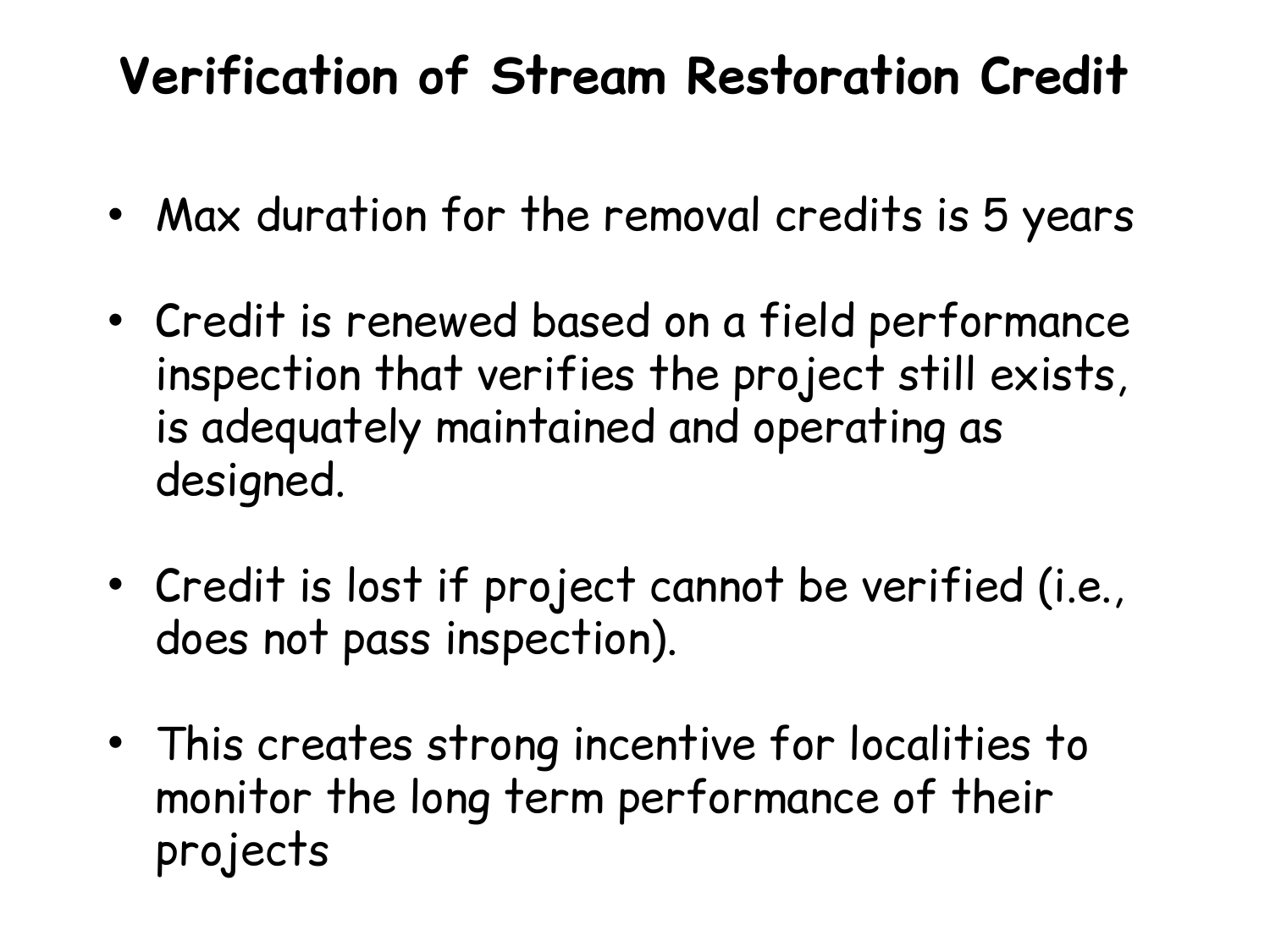

# Verification of Stream Restoration Credit
Max duration for the removal credits is 5 years

Credit is renewed based on a field performance inspection that verifies the project still exists, is adequately maintained and operating as designed.

Credit is lost if project cannot be verified (i.e., does not pass inspection).

This creates strong incentive for localities to monitor the long term performance of their projects